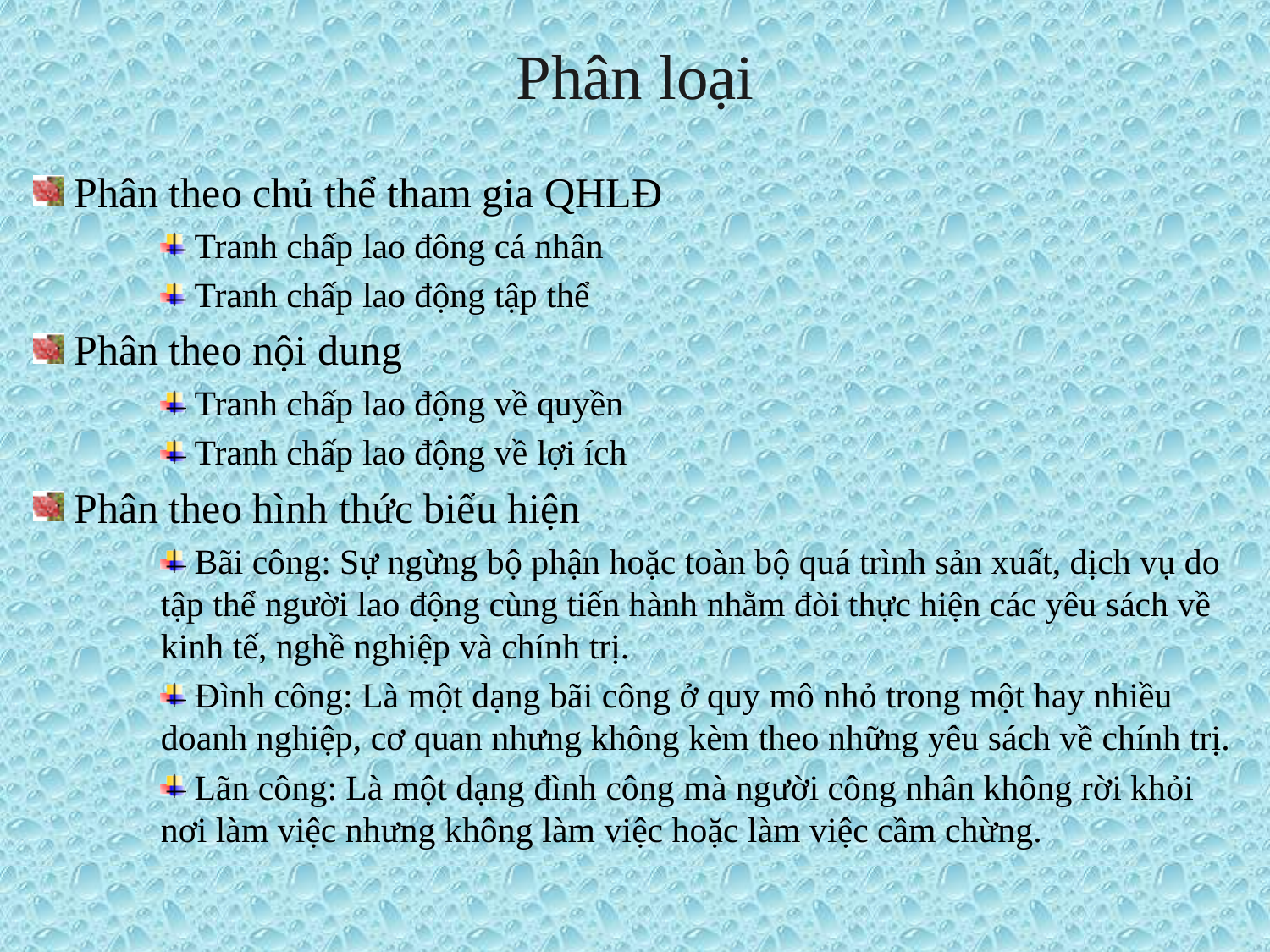

# Phân loại
 Phân theo chủ thể tham gia QHLĐ
 Tranh chấp lao đông cá nhân
 Tranh chấp lao động tập thể
 Phân theo nội dung
 Tranh chấp lao động về quyền
 Tranh chấp lao động về lợi ích
 Phân theo hình thức biểu hiện
 Bãi công: Sự ngừng bộ phận hoặc toàn bộ quá trình sản xuất, dịch vụ do tập thể người lao động cùng tiến hành nhằm đòi thực hiện các yêu sách về kinh tế, nghề nghiệp và chính trị.
 Đình công: Là một dạng bãi công ở quy mô nhỏ trong một hay nhiều doanh nghiệp, cơ quan nhưng không kèm theo những yêu sách về chính trị.
 Lãn công: Là một dạng đình công mà người công nhân không rời khỏi nơi làm việc nhưng không làm việc hoặc làm việc cầm chừng.